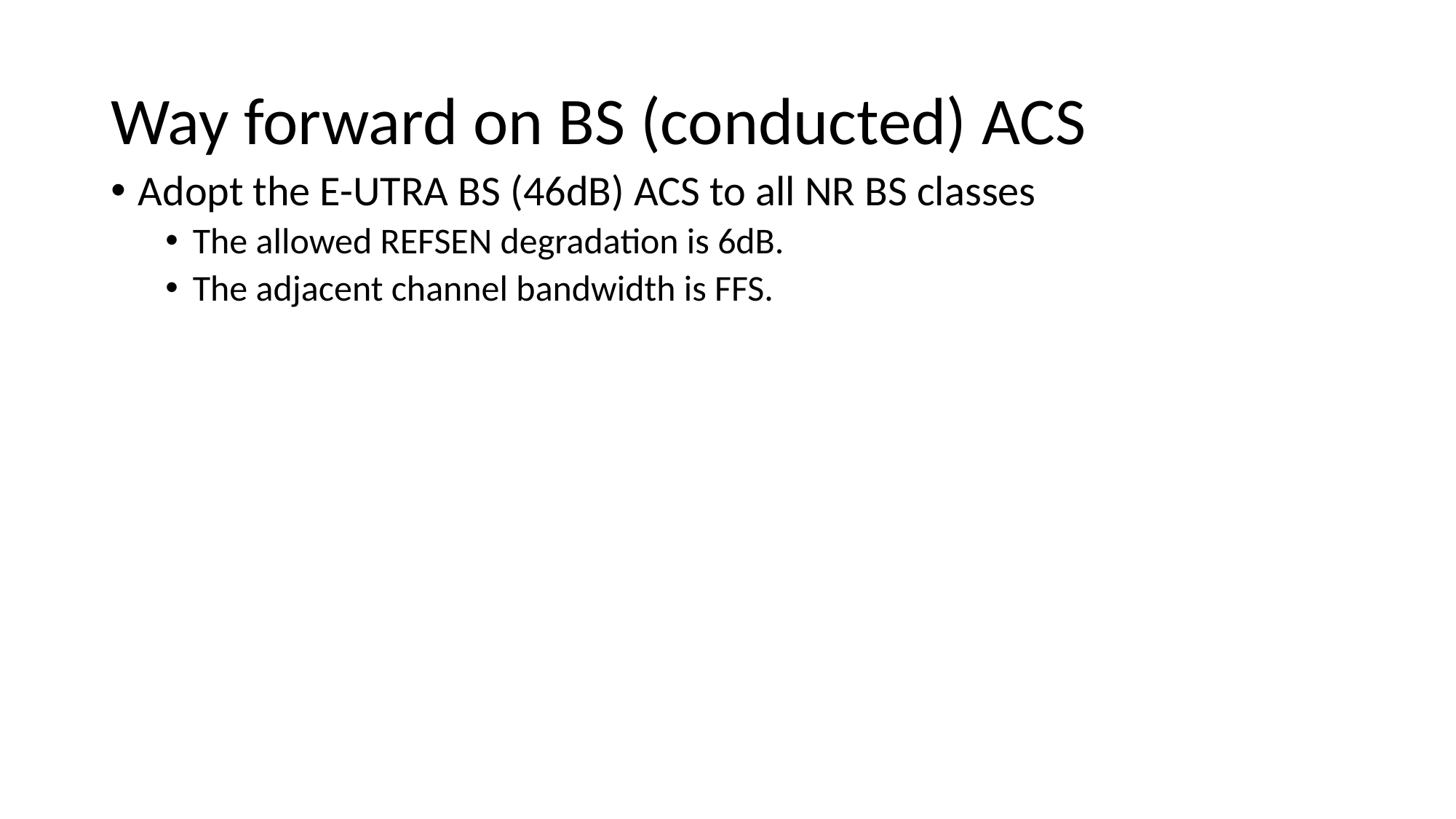

# Way forward on BS (conducted) ACS
Adopt the E-UTRA BS (46dB) ACS to all NR BS classes
The allowed REFSEN degradation is 6dB.
The adjacent channel bandwidth is FFS.